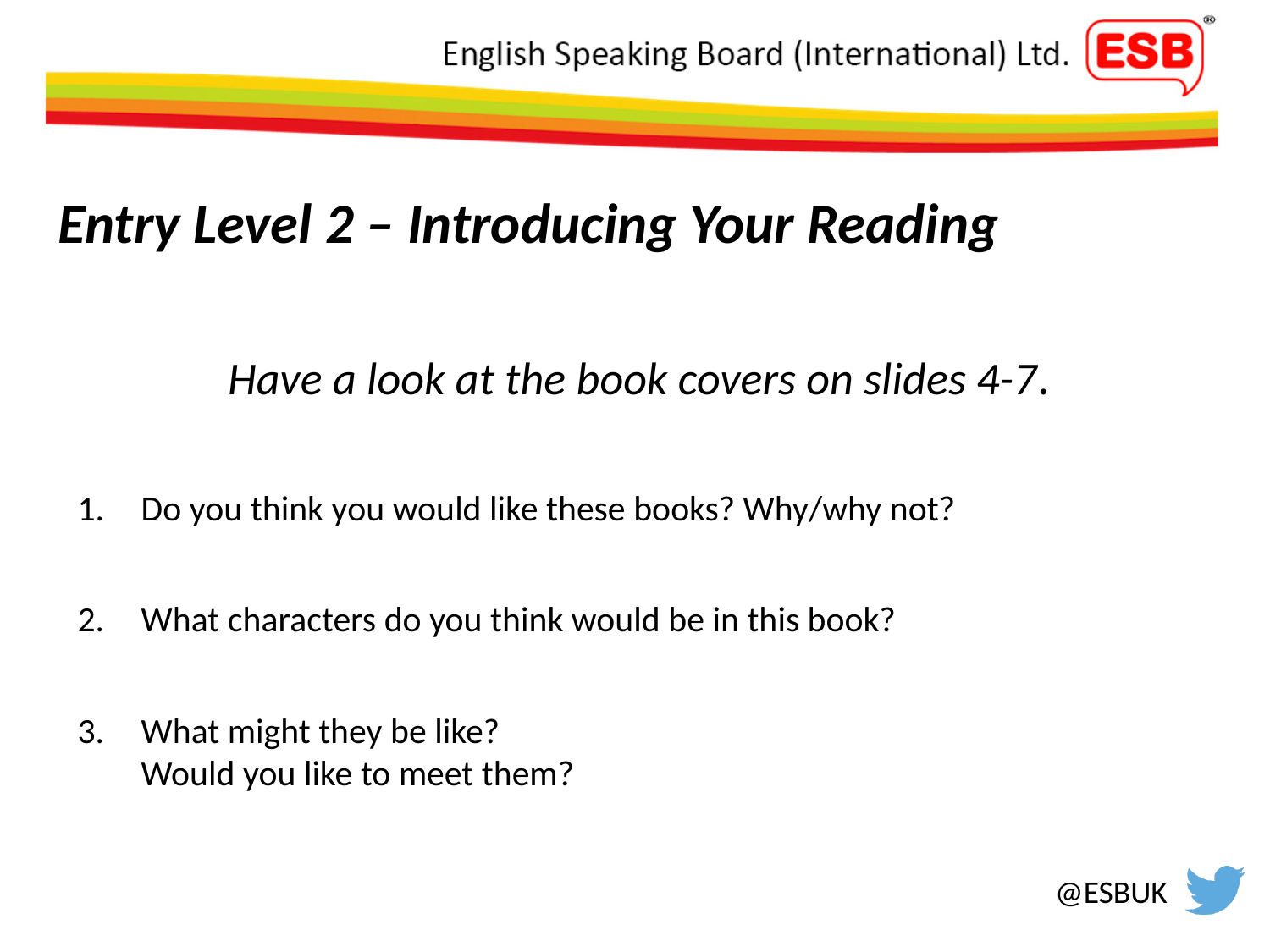

# Entry Level 2 – Introducing Your Reading
Have a look at the book covers on slides 4-7.

Do you think you would like these books? Why/why not?

What characters do you think would be in this book?

What might they be like?
Would you like to meet them?